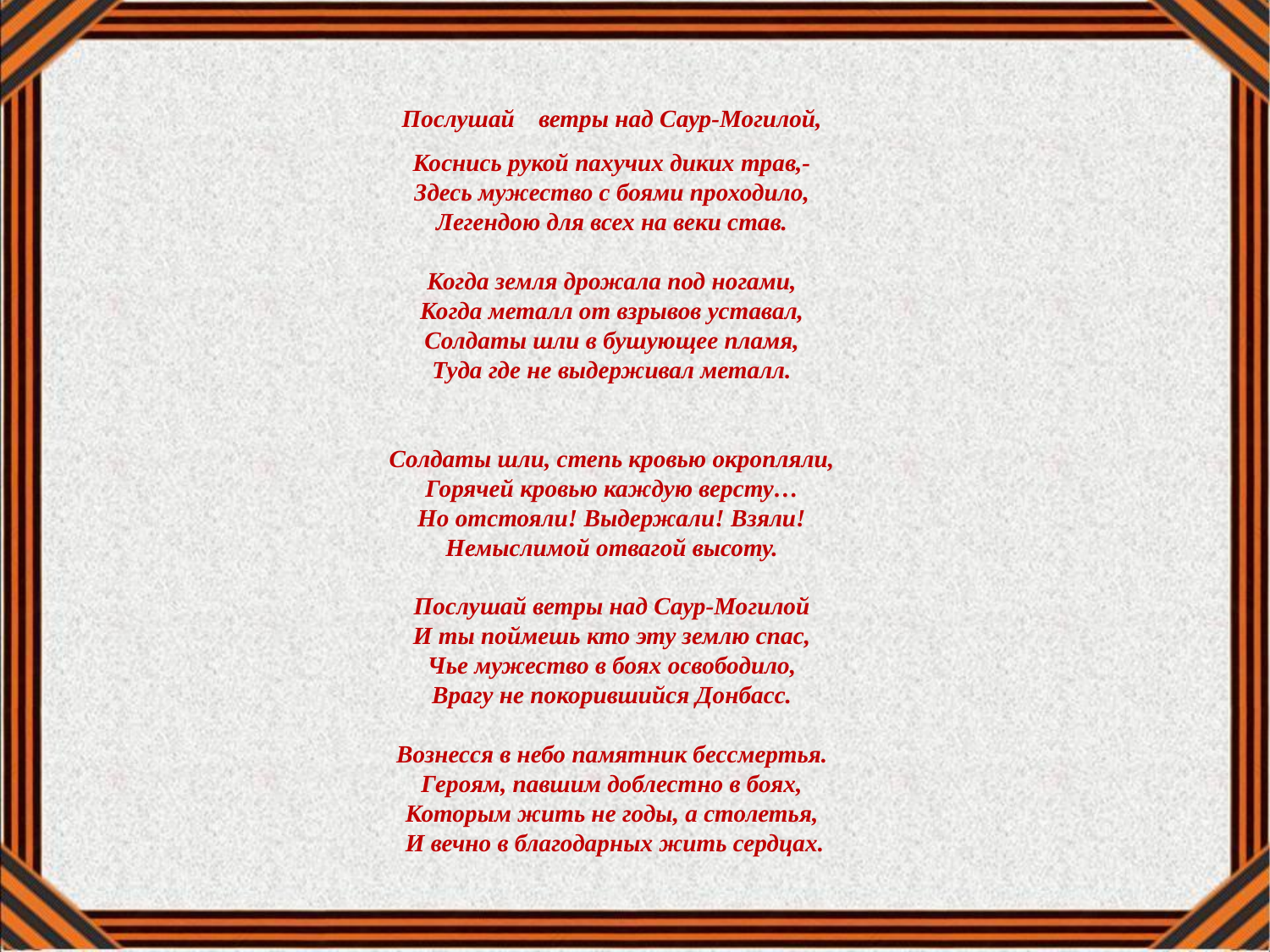

Послушай ветры над Саур-Могилой, 
Коснись рукой пахучих диких трав,- 
Здесь мужество с боями проходило, 
Легендою для всех на веки став. 
Когда земля дрожала под ногами, 
Когда металл от взрывов уставал, 
Солдаты шли в бушующее пламя, 
Туда где не выдерживал металл. 
Солдаты шли, степь кровью окропляли, 
Горячей кровью каждую версту… 
Но отстояли! Выдержали! Взяли! 
Немыслимой отвагой высоту. 
Послушай ветры над Саур-Могилой 
И ты поймешь кто эту землю спас, 
Чье мужество в боях освободило, 
Врагу не покорившийся Донбасс. 
Вознесся в небо памятник бессмертья. 
Героям, павшим доблестно в боях, 
Которым жить не годы, а столетья, 
И вечно в благодарных жить сердцах.